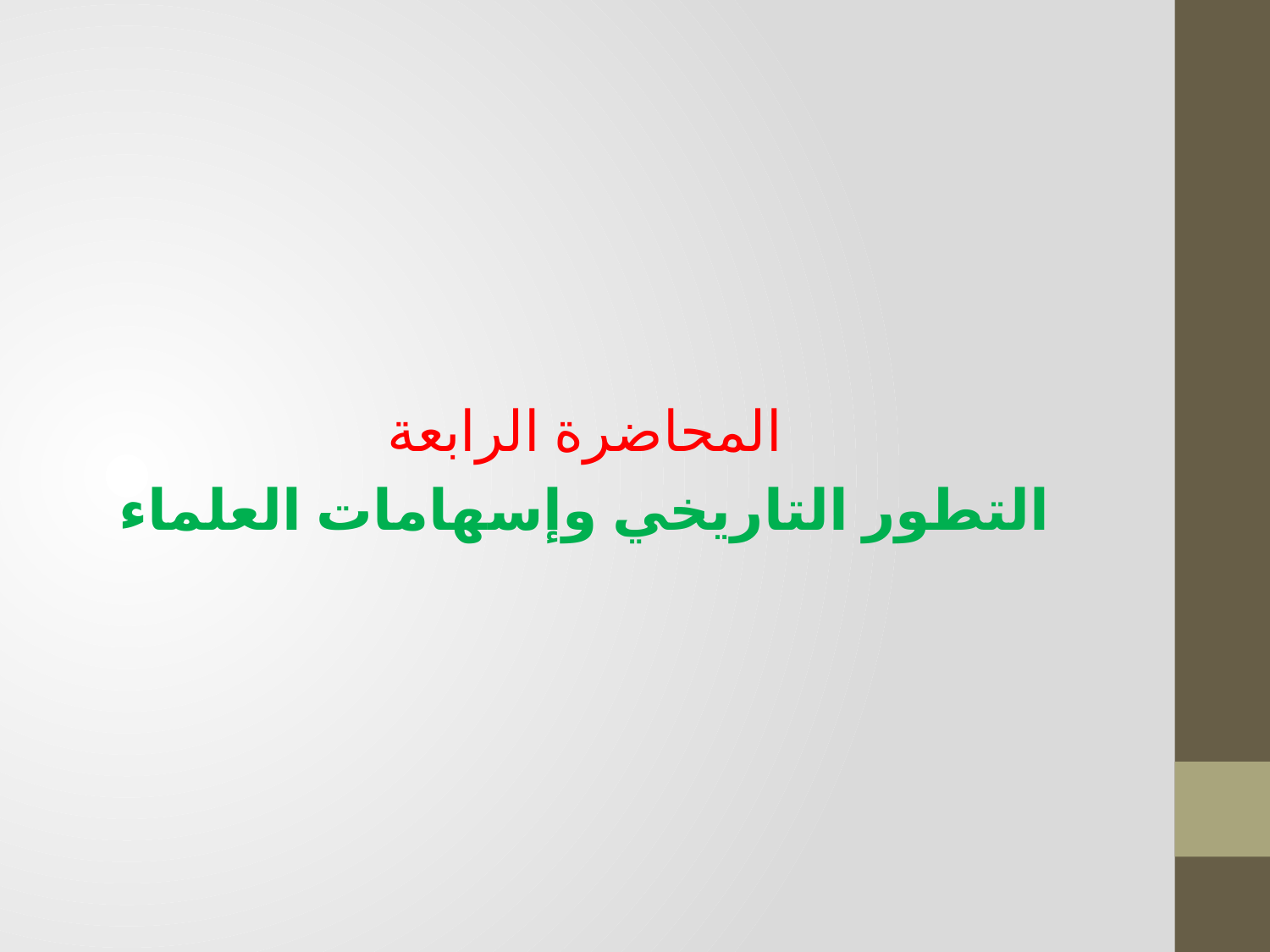

#

المحاضرة الرابعة
التطور التاريخي وإسهامات العلماء